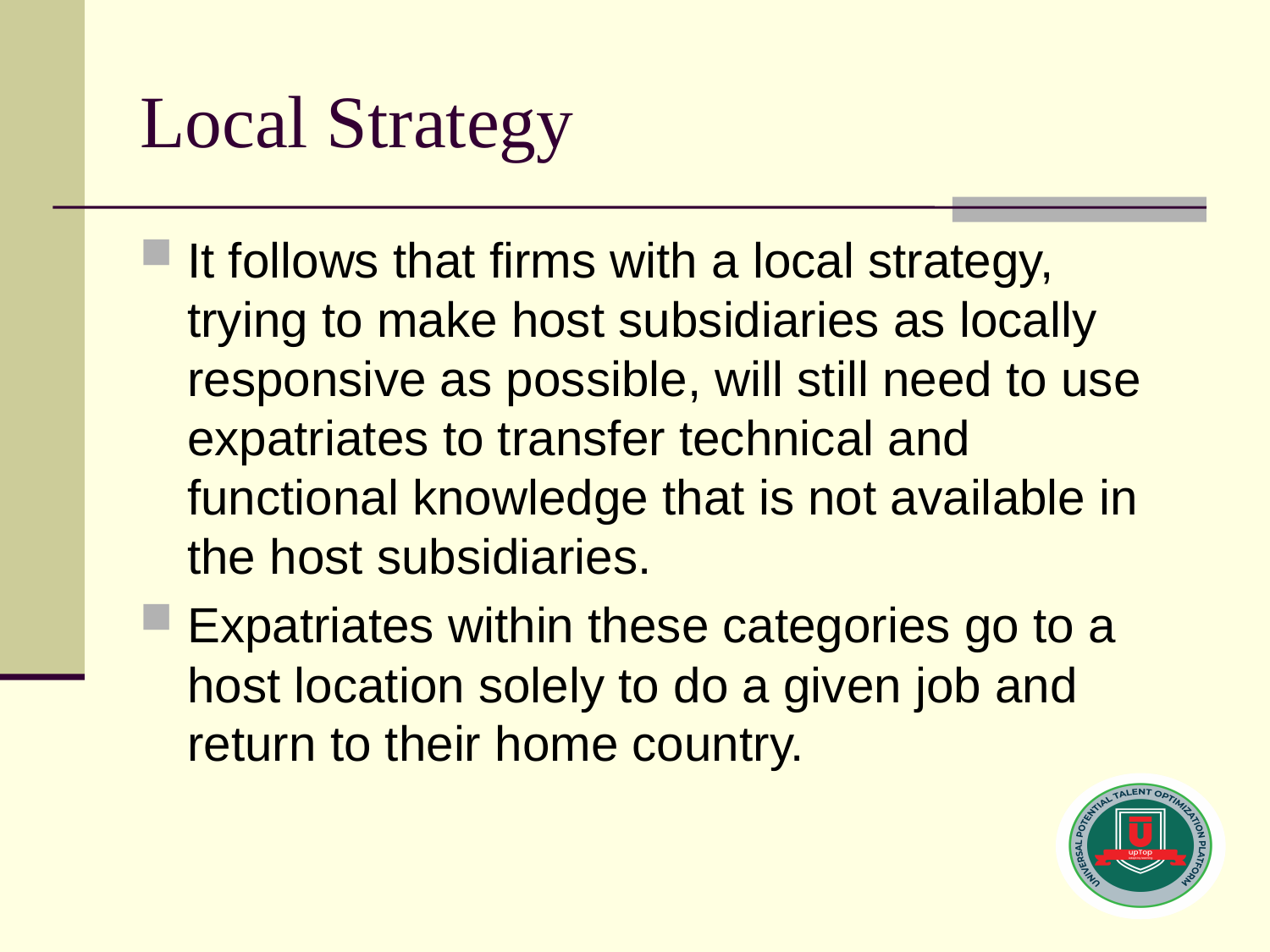

# Local Strategy
It follows that firms with a local strategy, trying to make host subsidiaries as locally responsive as possible, will still need to use expatriates to transfer technical and functional knowledge that is not available in the host subsidiaries.
Expatriates within these categories go to a host location solely to do a given job and return to their home country.